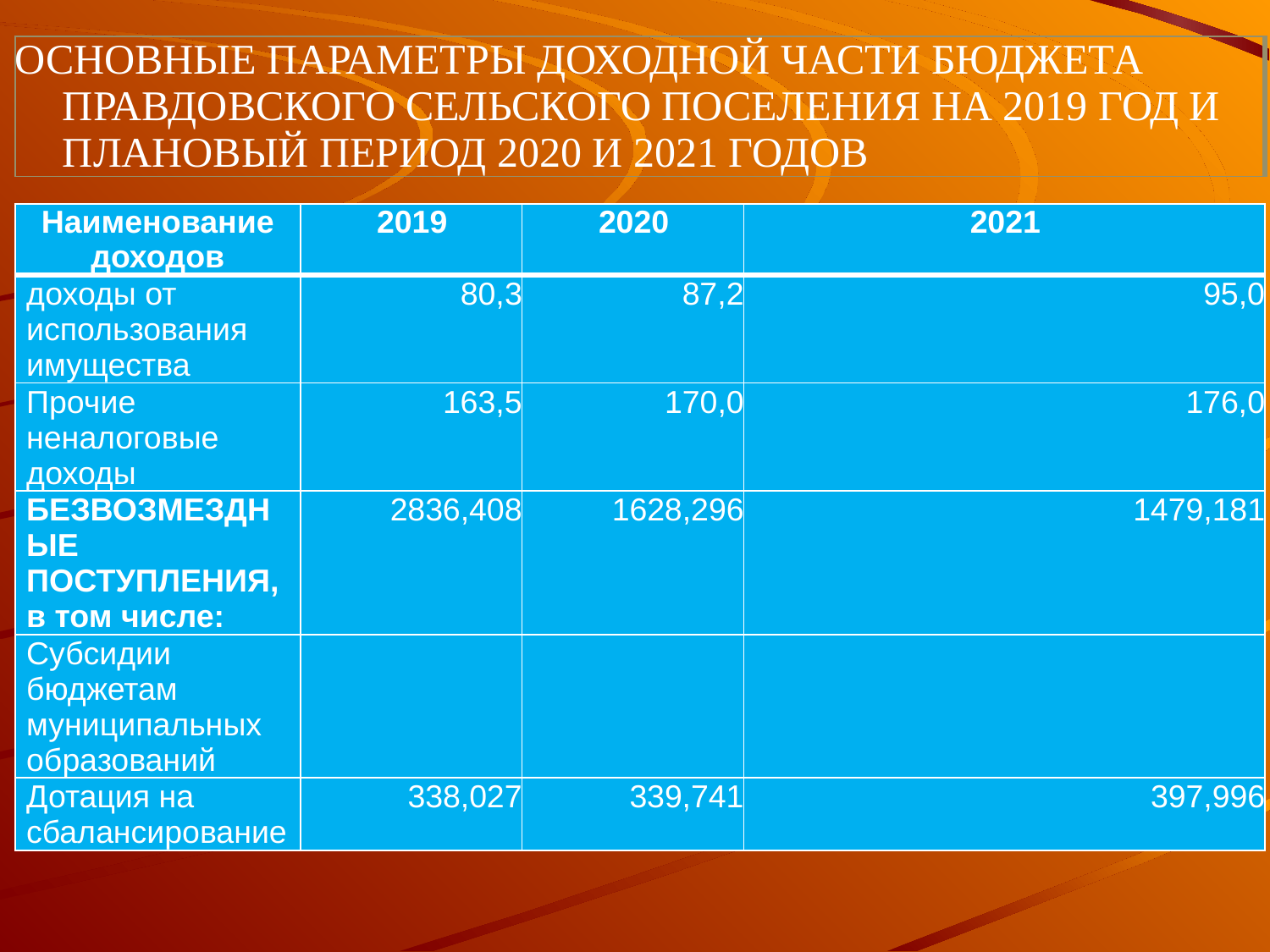

| ОСНОВНЫЕ ПАРАМЕТРЫ ДОХОДНОЙ ЧАСТИ БЮДЖЕТА ПРАВДОВСКОГО СЕЛЬСКОГО ПОСЕЛЕНИЯ НА 2019 ГОД И ПЛАНОВЫЙ ПЕРИОД 2020 И 2021 ГОДОВ |  |  |  |
| --- | --- | --- | --- |
|  |  |  |  |
| Наименование доходов | 2019 | 2020 | 2021 |
| доходы от использования имущества | 80,3 | 87,2 | 95,0 |
| Прочие неналоговые доходы | 163,5 | 170,0 | 176,0 |
| БЕЗВОЗМЕЗДНЫЕ ПОСТУПЛЕНИЯ, в том числе: | 2836,408 | 1628,296 | 1479,181 |
| Субсидии бюджетам муниципальных образований |  |  |  |
| Дотация на сбалансирование | 338,027 | 339,741 | 397,996 |